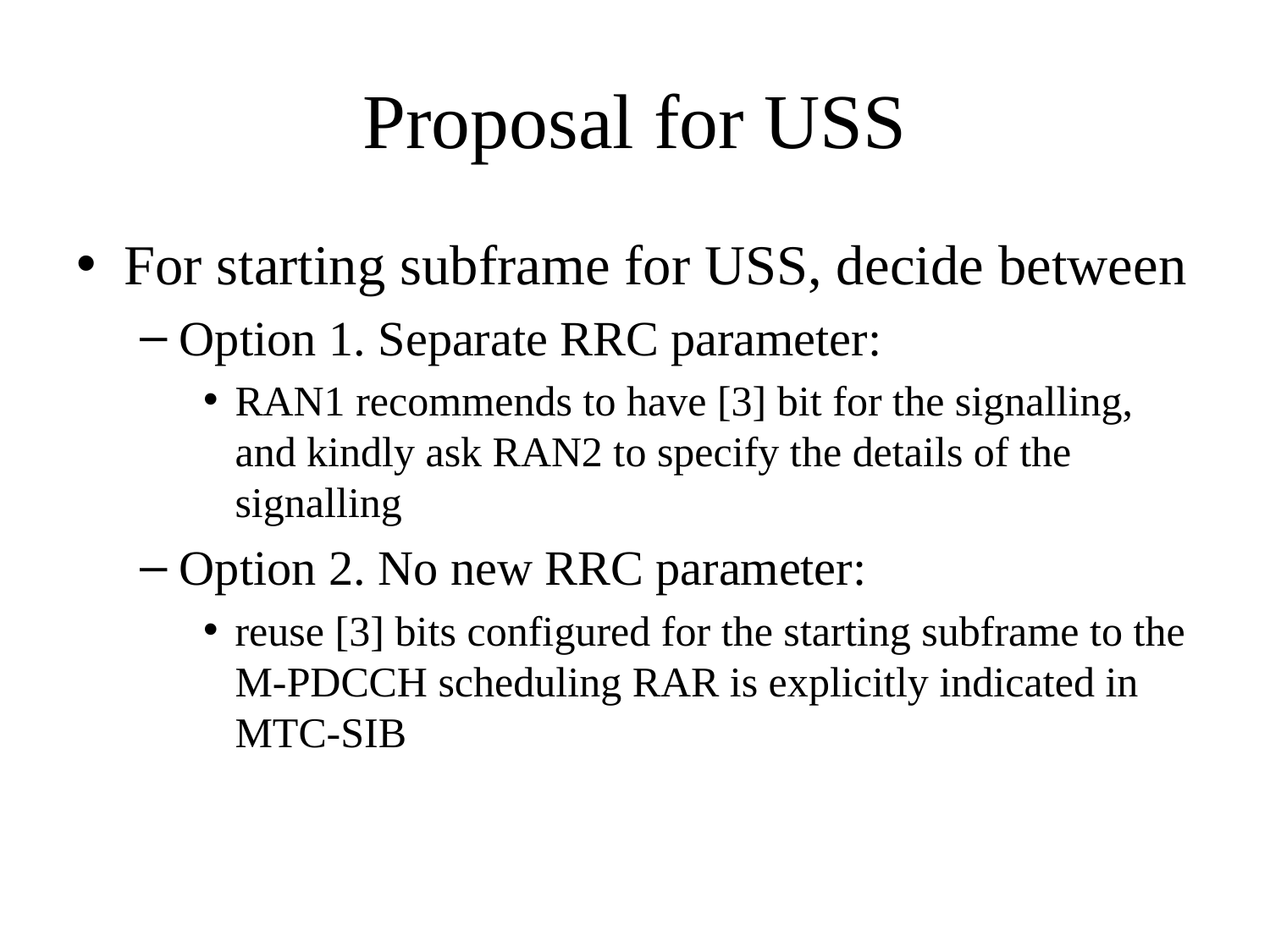

# Proposal for USS
For starting subframe for USS, decide between
Option 1. Separate RRC parameter:
RAN1 recommends to have [3] bit for the signalling, and kindly ask RAN2 to specify the details of the signalling
Option 2. No new RRC parameter:
reuse [3] bits configured for the starting subframe to the M-PDCCH scheduling RAR is explicitly indicated in MTC-SIB